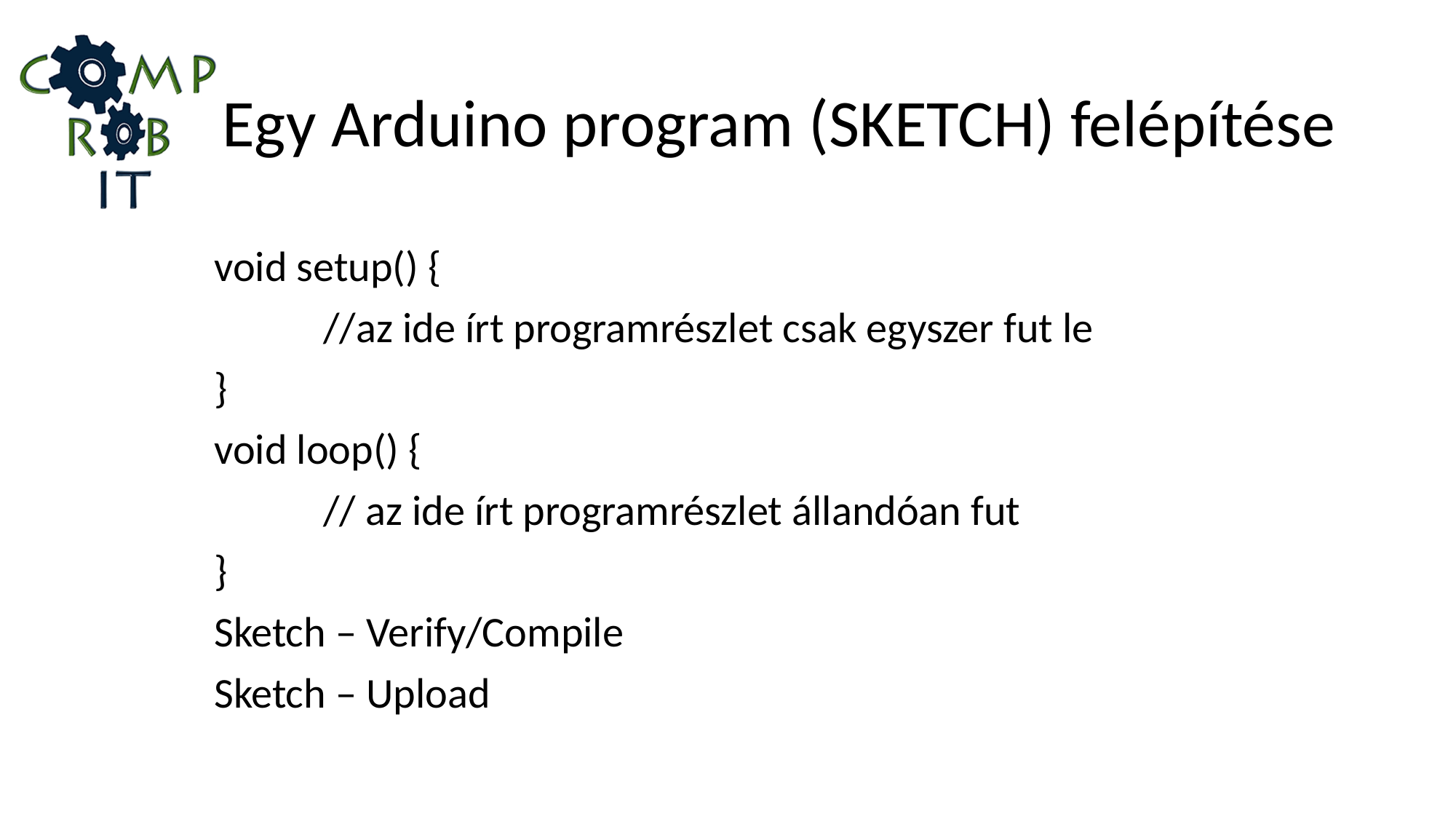

# Egy Arduino program (SKETCH) felépítése
void setup() {
	//az ide írt programrészlet csak egyszer fut le
}
void loop() {
	// az ide írt programrészlet állandóan fut
}
Sketch – Verify/Compile
Sketch – Upload